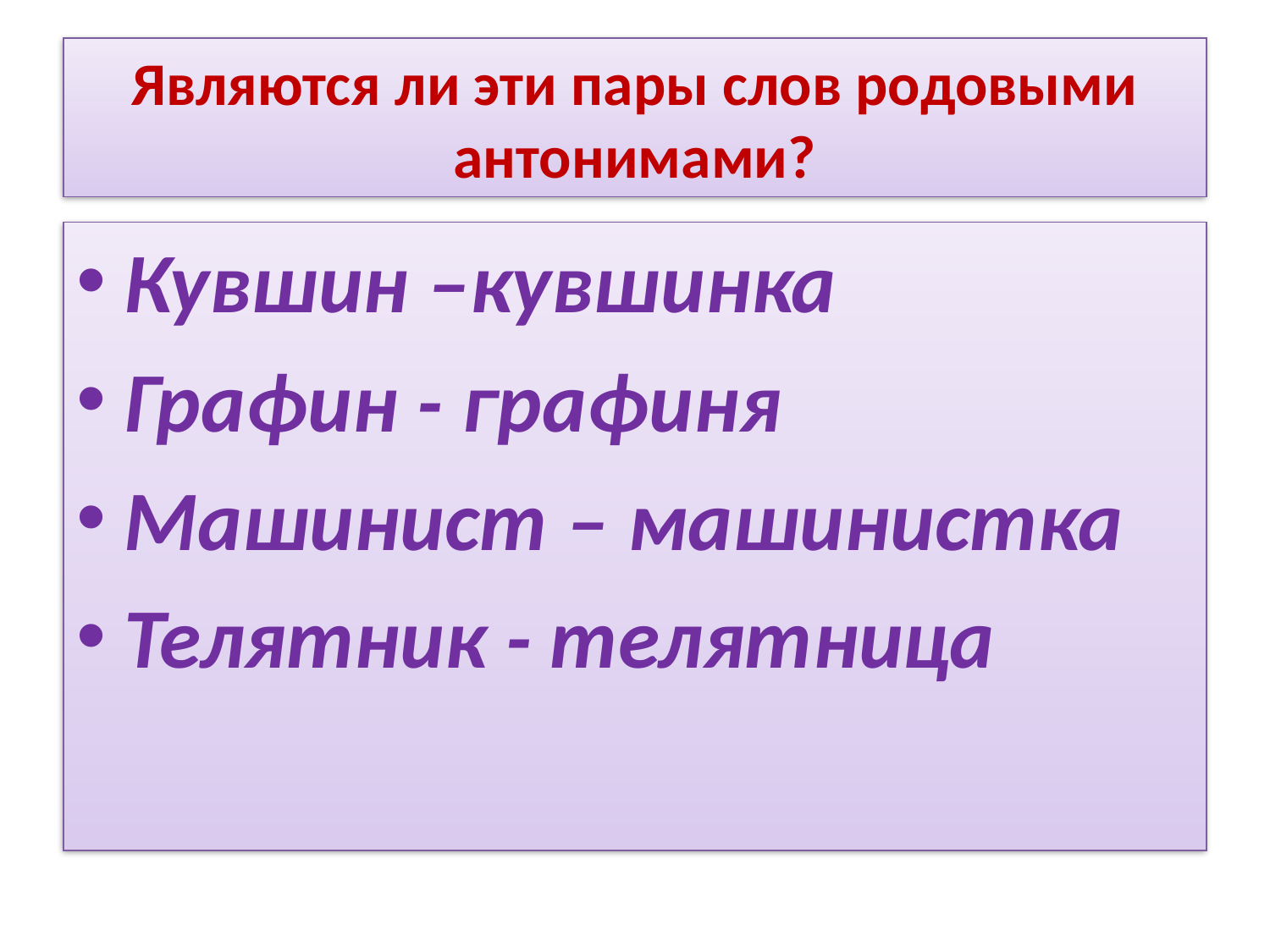

# Являются ли эти пары слов родовыми антонимами?
Кувшин –кувшинка
Графин - графиня
Машинист – машинистка
Телятник - телятница